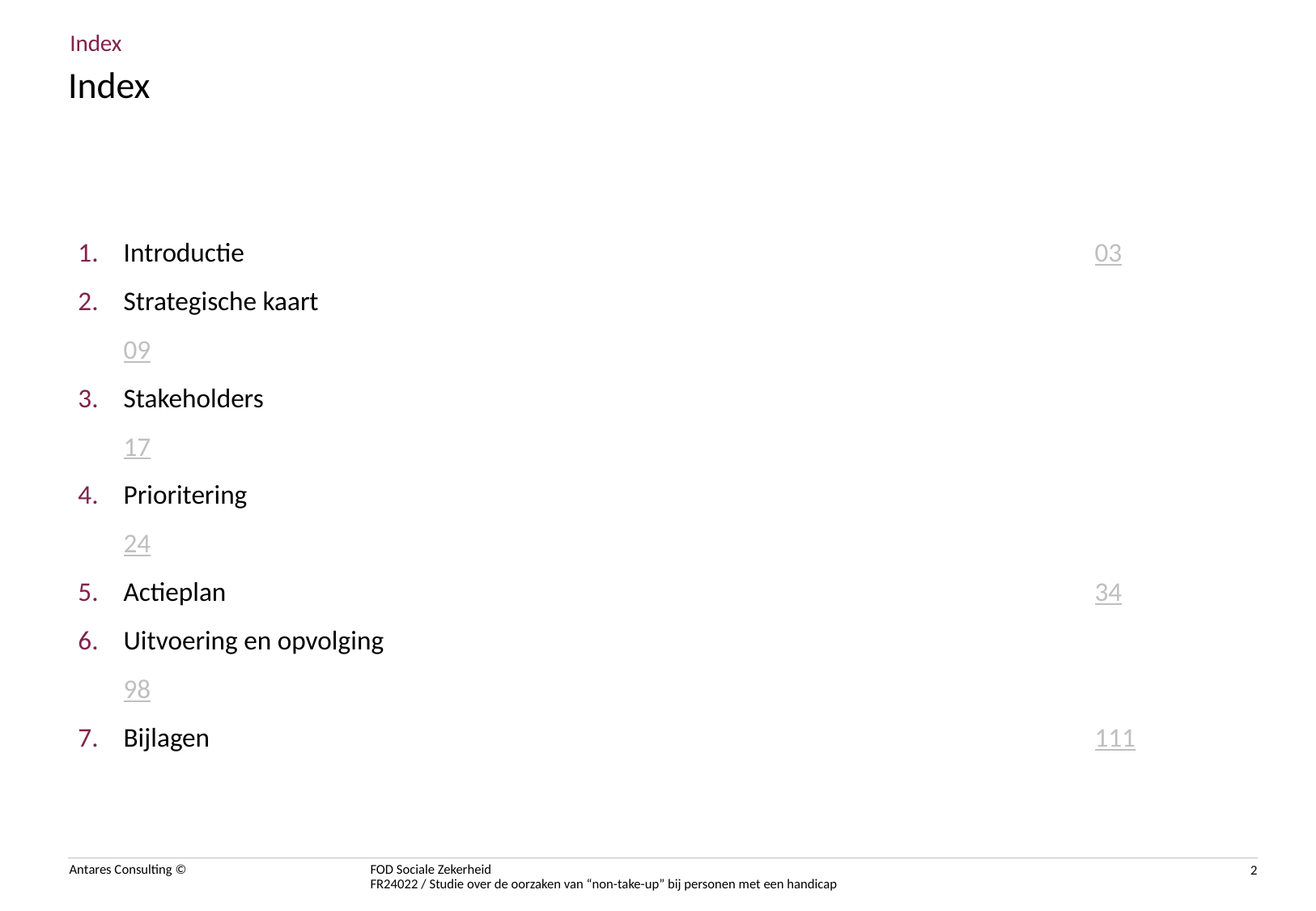

Index
# Index
Introductie								03
Strategische kaart								09
Stakeholders								17
Prioritering								24
Actieplan								34
Uitvoering en opvolging							98
Bijlagen								111